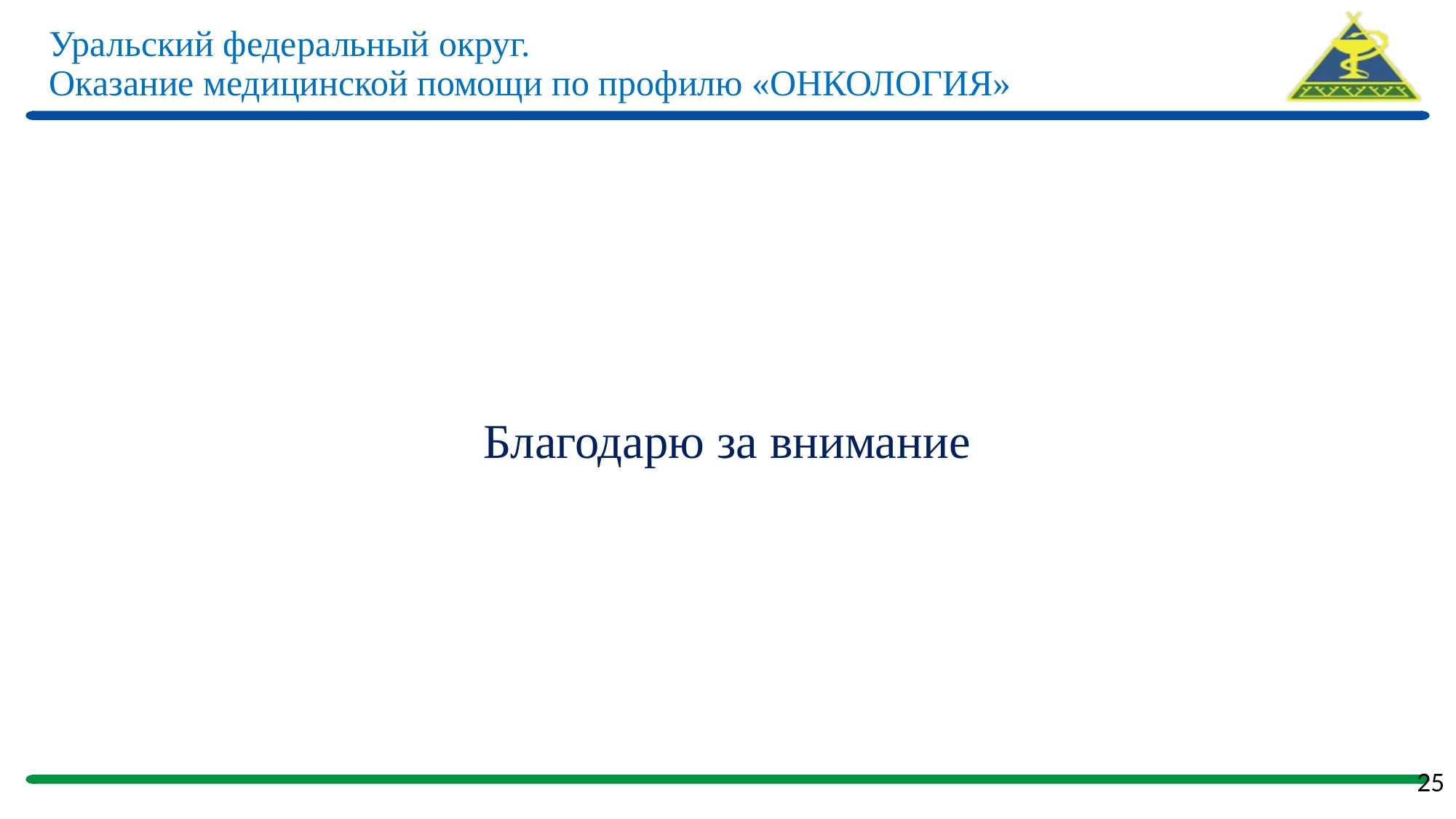

# Уральский федеральный округ. Оказание медицинской помощи по профилю «ОНКОЛОГИЯ»
Благодарю за внимание
25